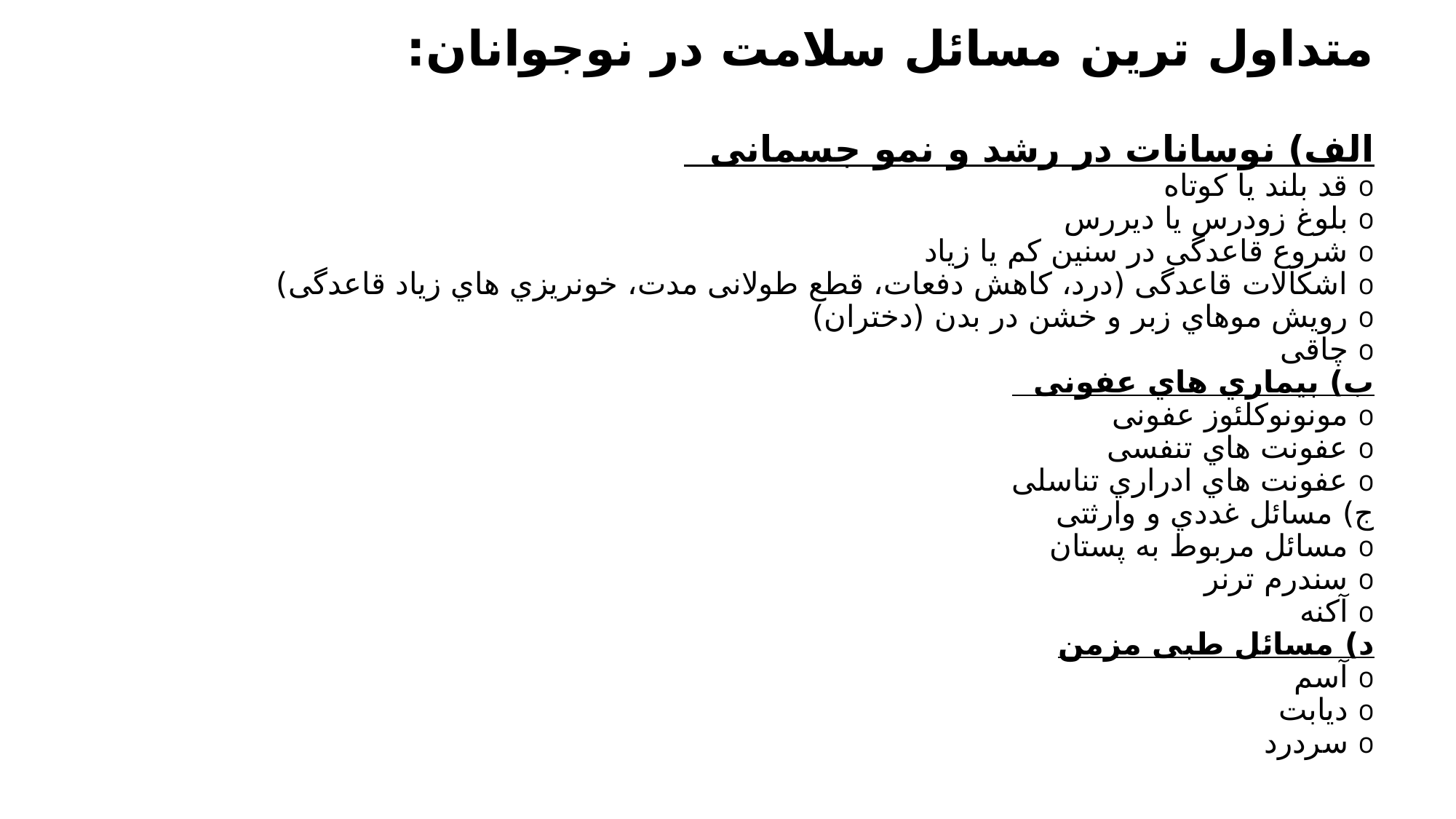

متداول ترین مسائل سلامت در نوجوانان:
الف) نوسانات در رشد و نمو جسمانی 
o قد بلند یا کوتاه 
o بلوغ زودرس یا دیررس 
o شروع قاعدگی در سنین کم یا زیاد
o اشکالات قاعدگی (درد، کاهش دفعات، قطع طولانی مدت، خونریزي هاي زیاد قاعدگی) 
o رویش موهاي زبر و خشن در بدن (دختران)
o چاقی
ب) بیماري هاي عفونی 
o مونونوکلئوز عفونی
o عفونت هاي تنفسی 
o عفونت هاي ادراري تناسلی 
ج) مسائل غددي و وارثتی 
o مسائل مربوط به پستان 
o سندرم ترنر
o آکنه 
د) مسائل طبی مزمن 
o آسم 
o دیابت
o سردرد